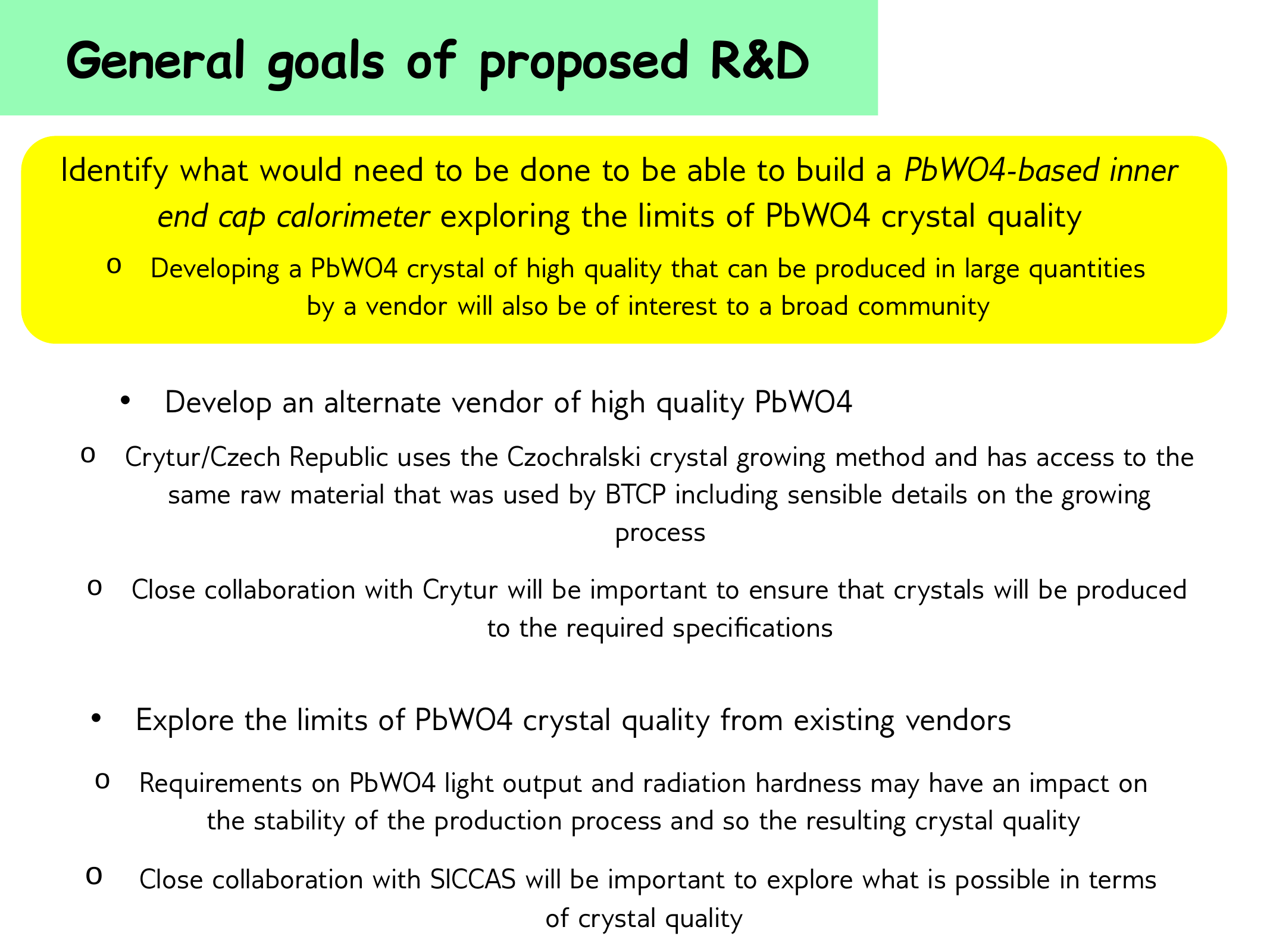

General goals of proposed R&D

Identify what would need to be done to be able to build a PbWO4-based inner end cap calorimeter exploring the limits of PbWO4 crystal quality
Developing a PbWO4 crystal of high quality that can be produced in large quantities by a vendor will also be of interest to a broad community
Develop an alternate vendor of high quality PbWO4
Crytur/Czech Republic uses the Czochralski crystal growing method and has access to the same raw material that was used by BTCP including sensible details on the growing process
Close collaboration with Crytur will be important to ensure that crystals will be produced to the required specifications
Explore the limits of PbWO4 crystal quality from existing vendors
Requirements on PbWO4 light output and radiation hardness may have an impact on the stability of the production process and so the resulting crystal quality
 Close collaboration with SICCAS will be important to explore what is possible in terms of crystal quality